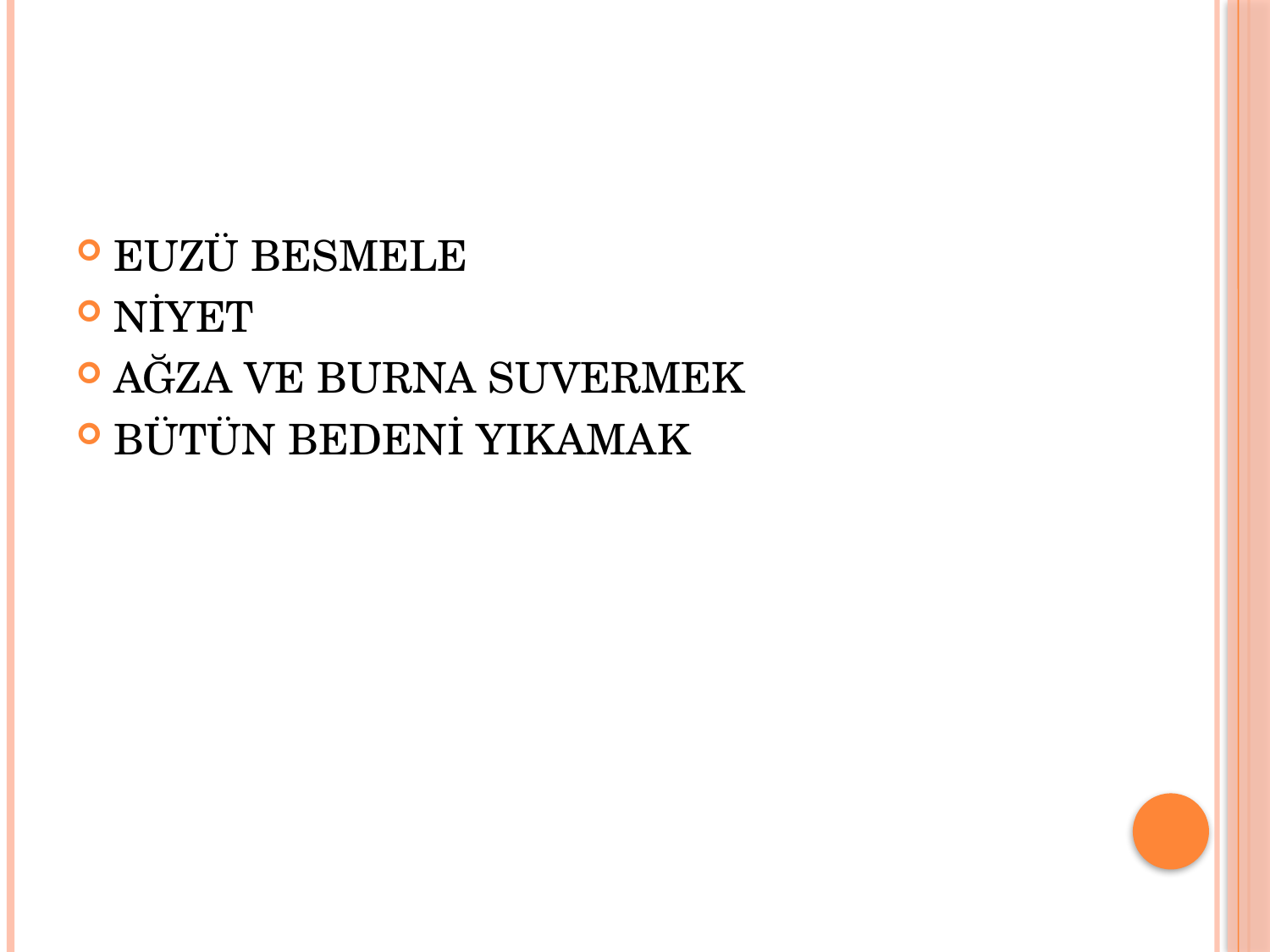

#
EUZÜ BESMELE
NİYET
AĞZA VE BURNA SUVERMEK
BÜTÜN BEDENİ YIKAMAK